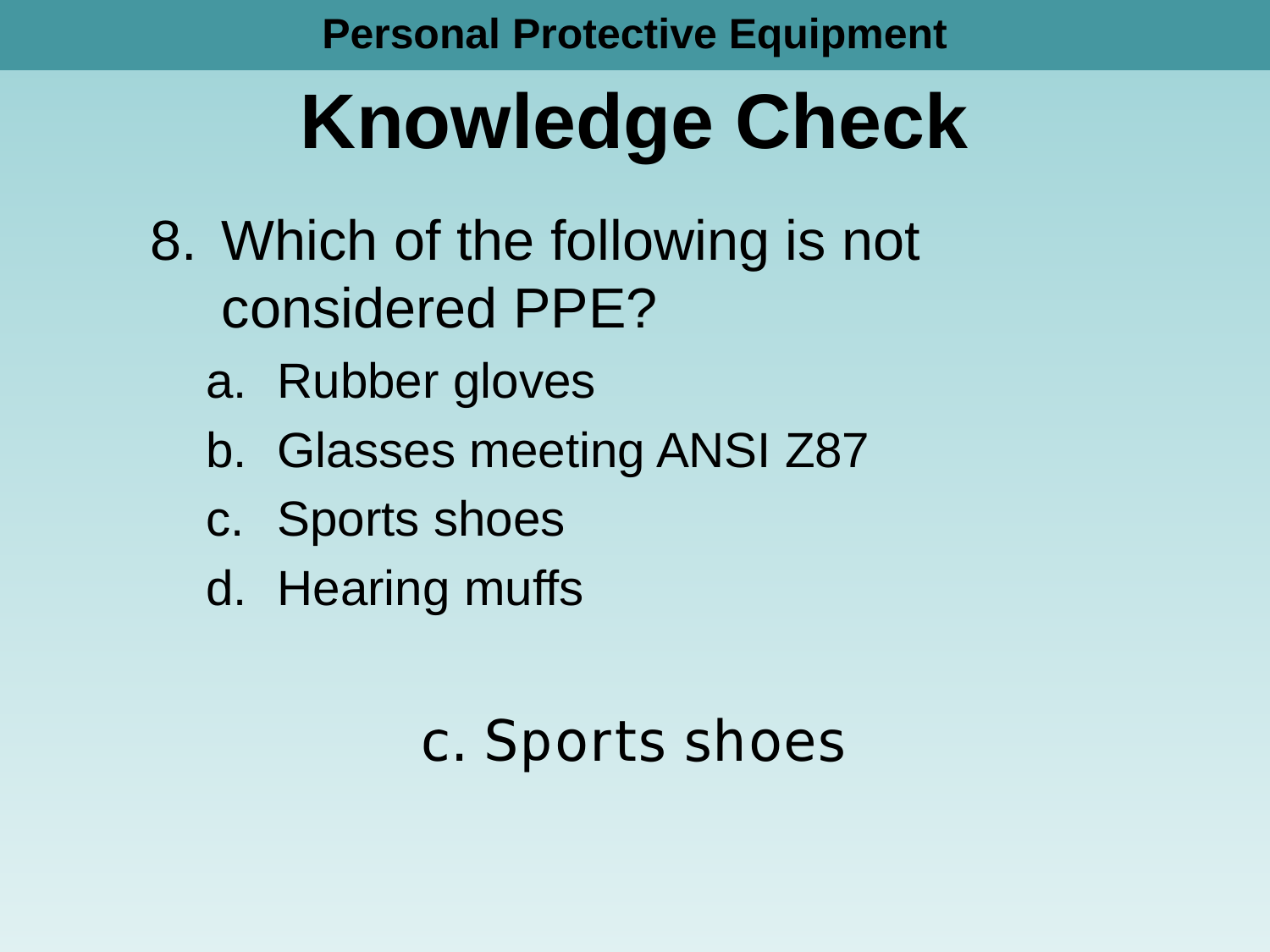

Personal Protective Equipment
# Knowledge Check
Which of the following is not considered PPE?
Rubber gloves
Glasses meeting ANSI Z87
Sports shoes
Hearing muffs
c. Sports shoes